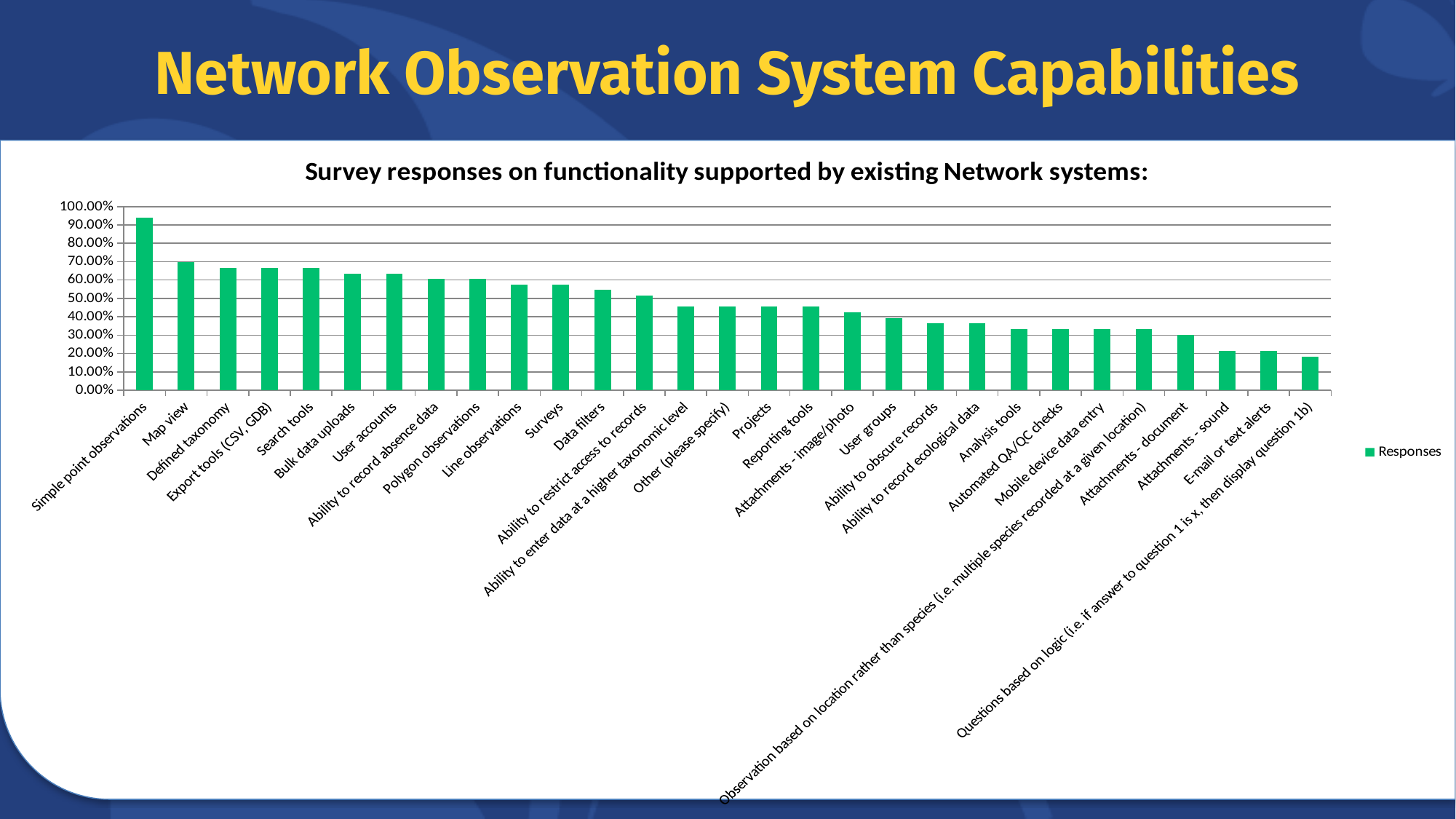

# Network Observation System Capabilities

### Chart: Survey responses on functionality supported by existing Network systems:

| Category | Responses |
|---|---|
| Simple point observations | 0.9394 |
| Map view | 0.6970000000000001 |
| Defined taxonomy | 0.6667000000000001 |
| Export tools (CSV, GDB) | 0.6667000000000001 |
| Search tools | 0.6667000000000001 |
| Bulk data uploads | 0.6364 |
| User accounts | 0.6364 |
| Ability to record absence data | 0.6061 |
| Polygon observations | 0.6061 |
| Line observations | 0.5758 |
| Surveys | 0.5758 |
| Data filters | 0.5455 |
| Ability to restrict access to records | 0.5152 |
| Ability to enter data at a higher taxonomic level | 0.4545 |
| Other (please specify) | 0.4545 |
| Projects | 0.4545 |
| Reporting tools | 0.4545 |
| Attachments - image/photo | 0.4242 |
| User groups | 0.3939 |
| Ability to obscure records | 0.3636 |
| Ability to record ecological data | 0.3636 |
| Analysis tools | 0.3333 |
| Automated QA/QC checks | 0.3333 |
| Mobile device data entry | 0.3333 |
| Observation based on location rather than species (i.e. multiple species recorded at a given location) | 0.3333 |
| Attachments - document | 0.303 |
| Attachments - sound | 0.2121 |
| E-mail or text alerts | 0.2121 |
| Questions based on logic (i.e. if answer to question 1 is x, then display question 1b) | 0.1818 |